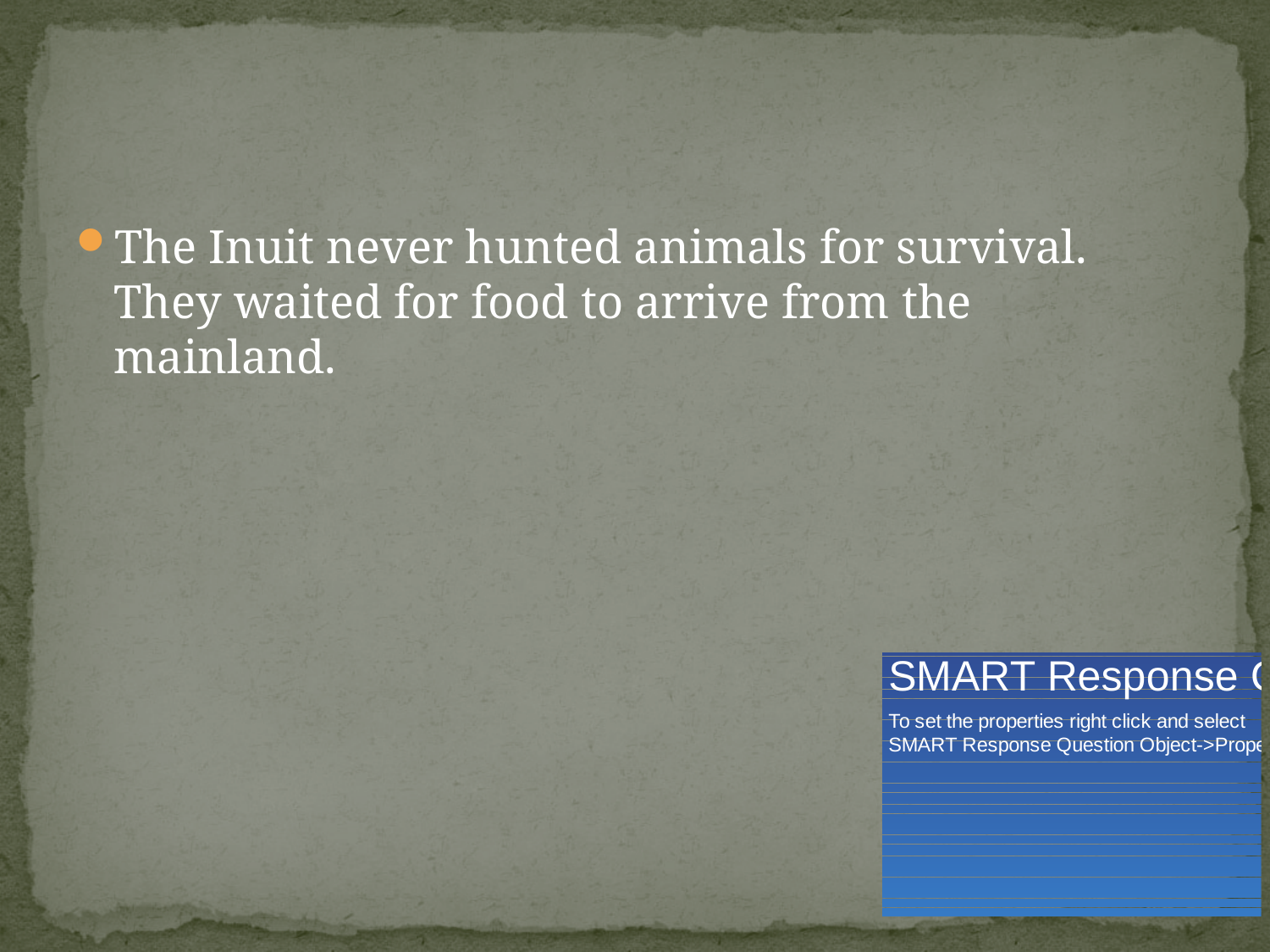

#
The Inuit never hunted animals for survival.  They waited for food to arrive from the mainland.